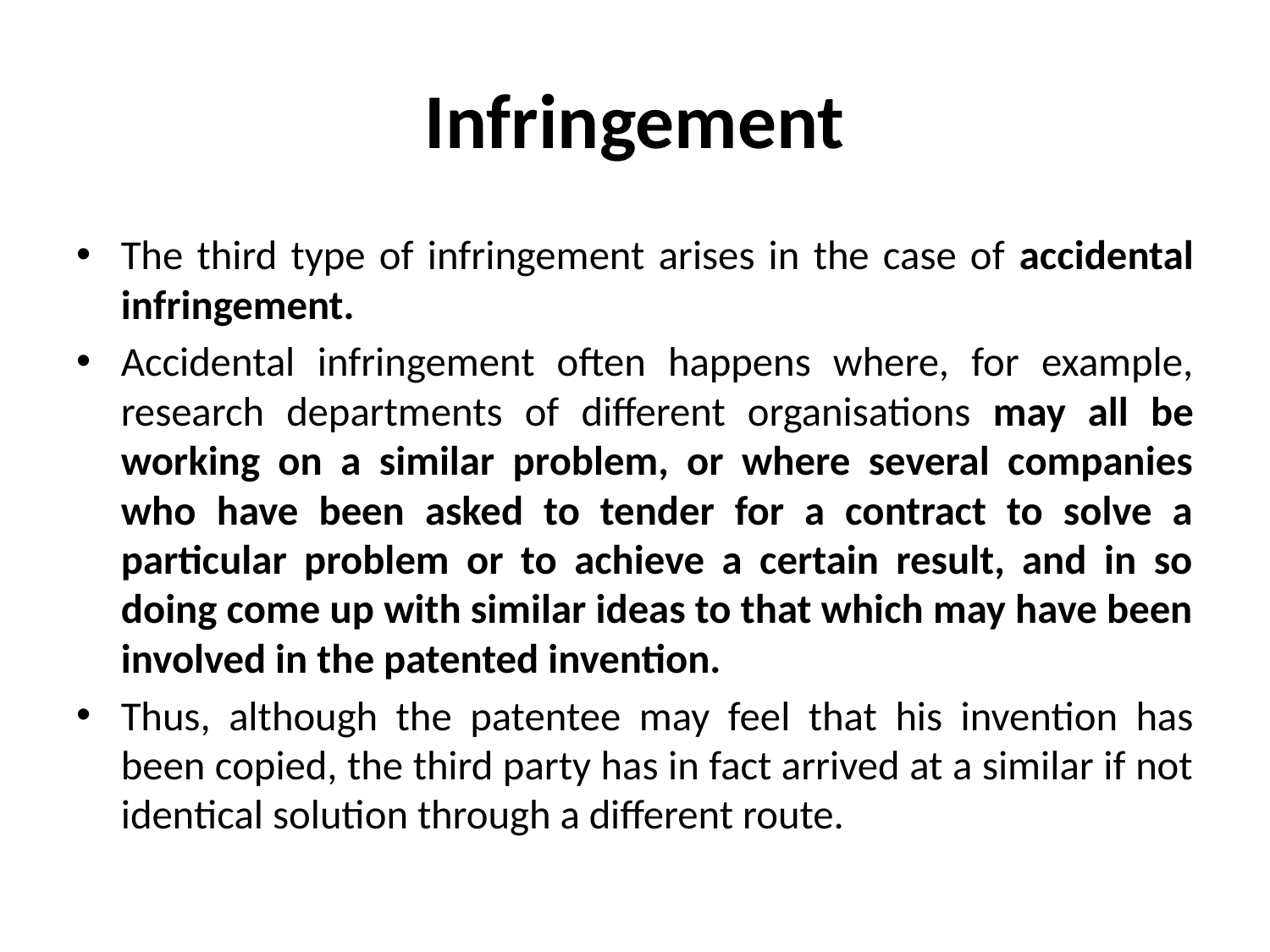

# Infringement
The third type of infringement arises in the case of accidental infringement.
Accidental infringement often happens where, for example, research departments of different organisations may all be working on a similar problem, or where several companies who have been asked to tender for a contract to solve a particular problem or to achieve a certain result, and in so doing come up with similar ideas to that which may have been involved in the patented invention.
Thus, although the patentee may feel that his invention has been copied, the third party has in fact arrived at a similar if not identical solution through a different route.